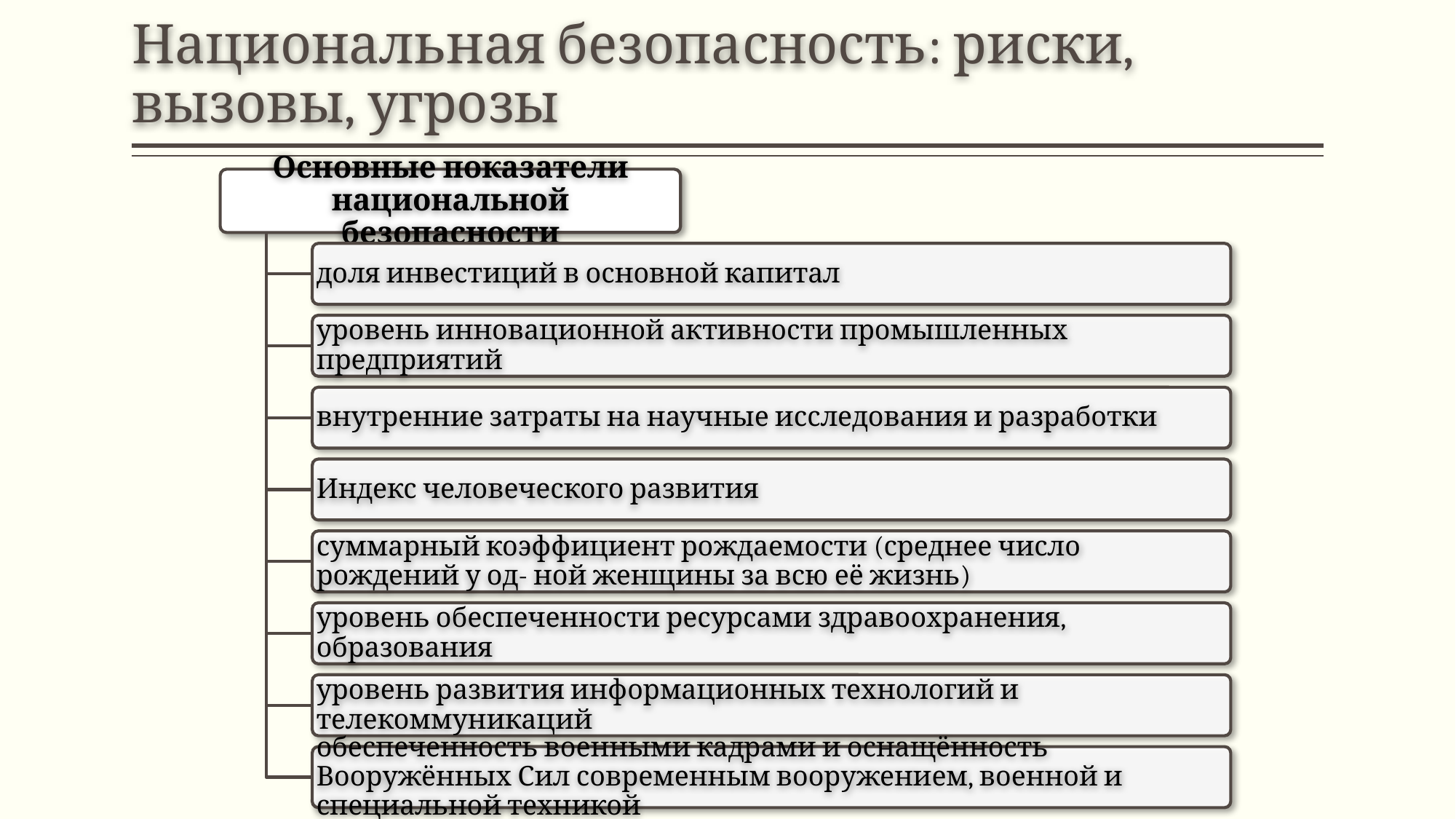

# Национальная безопасность: риски, вызовы, угрозы

Основные показатели национальной безопасности

доля инвестиций в основной капитал

уровень инновационной активности промышленных предприятий

внутренние затраты на научные исследования и разработки

Индекс человеческого развития

суммарный коэффициент рождаемости (среднее число рождений у од- ной женщины за всю её жизнь)

уровень обеспеченности ресурсами здравоохранения, образования

уровень развития информационных технологий и телекоммуникаций

обеспеченность военными кадрами и оснащённость Вооружённых Сил современным вооружением, военной и специальной техникой